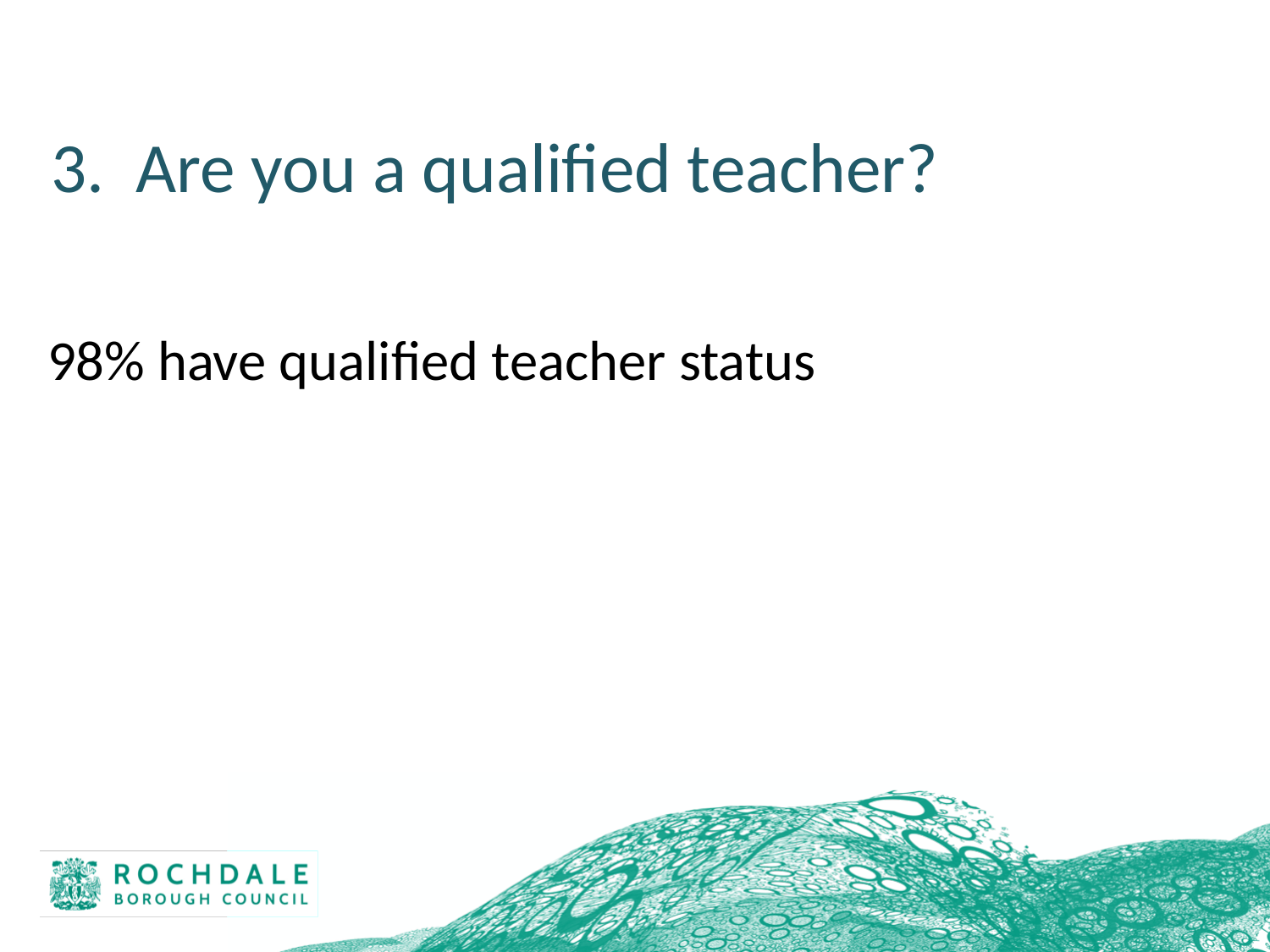

3.  Are you a qualified teacher?
98% have qualified teacher status